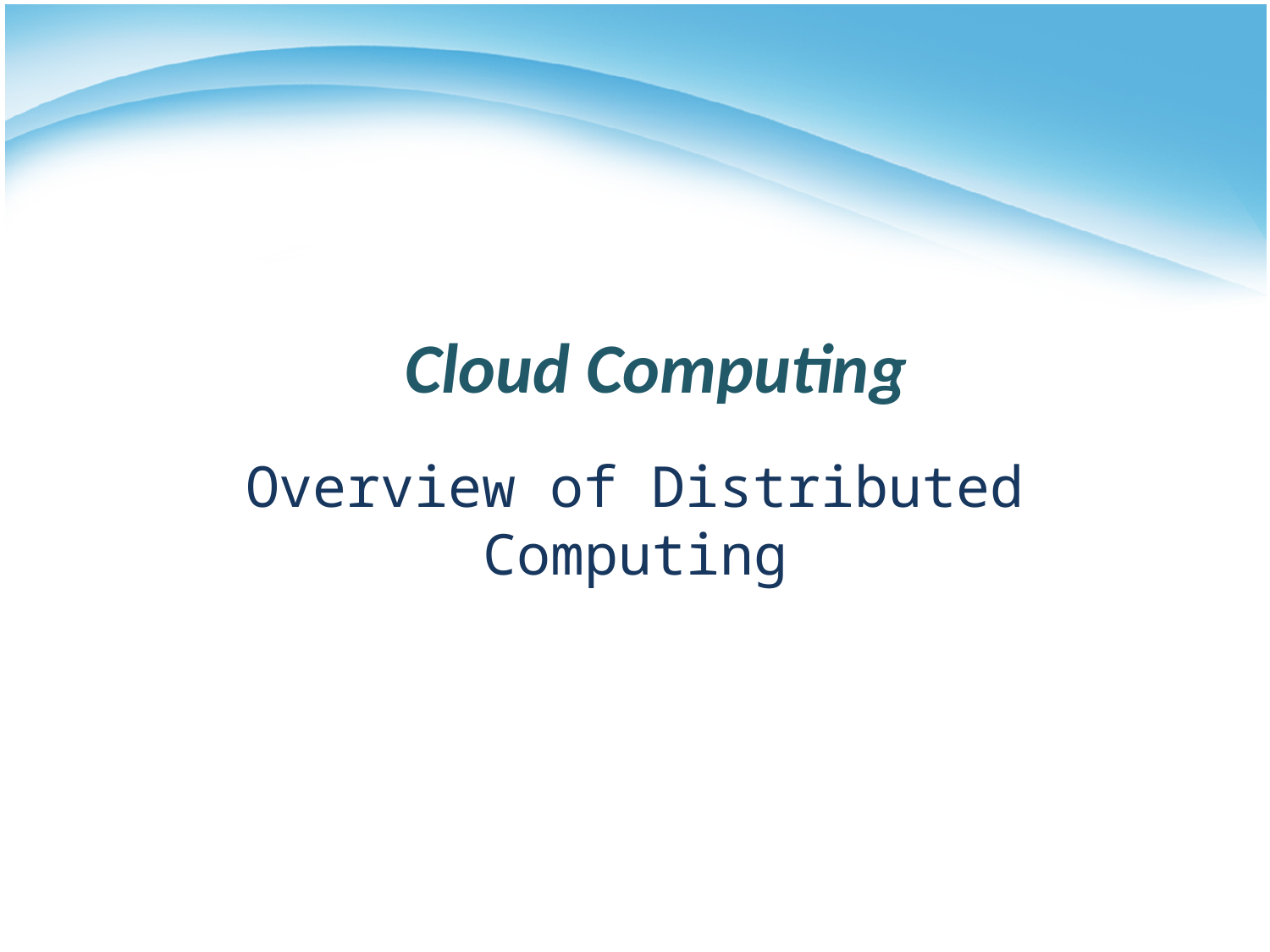

#
Cloud Computing

Overview of Distributed Computing